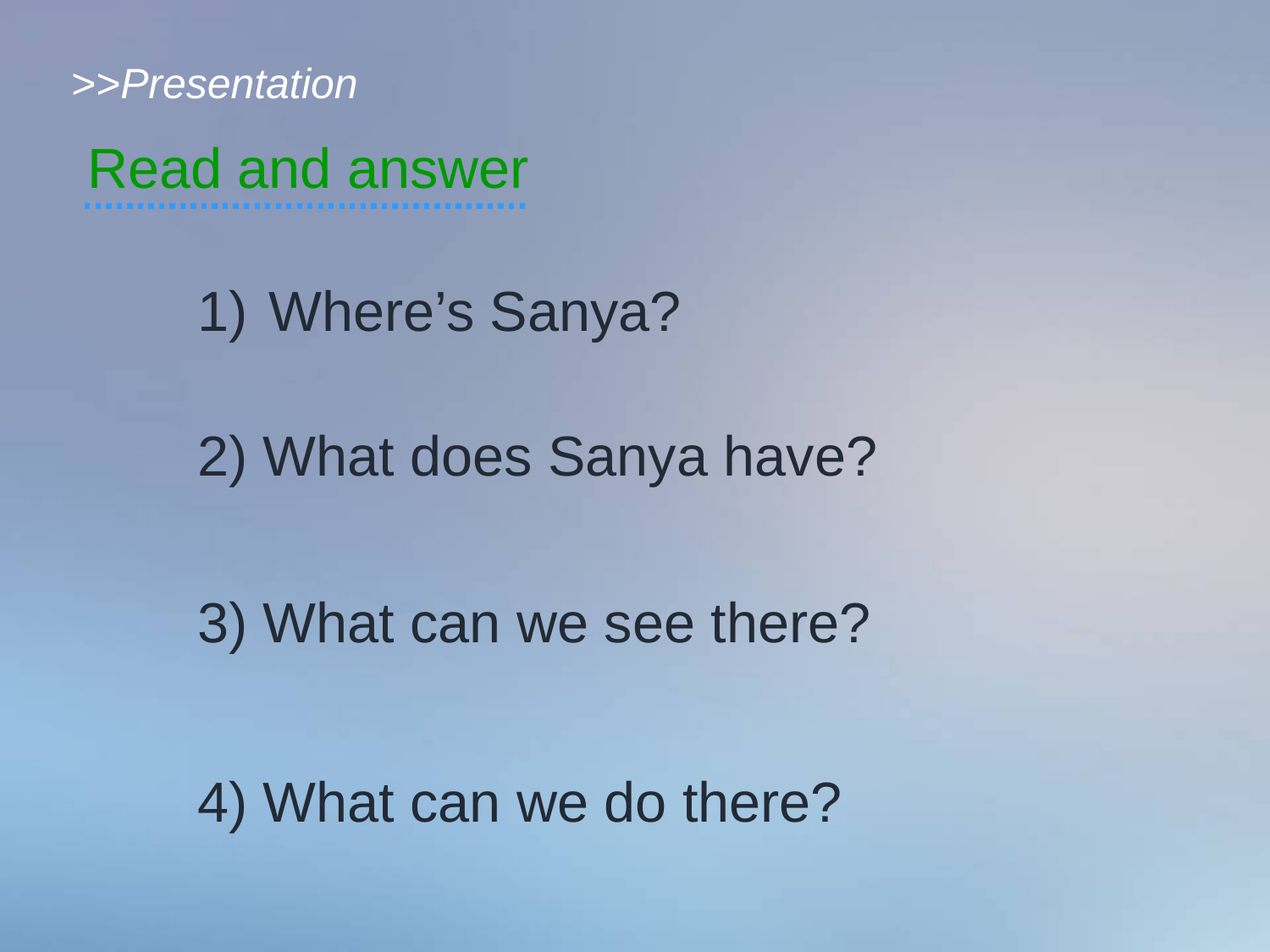

# >>Presentation
Read and answer
Where’s Sanya?
2) What does Sanya have?
3) What can we see there?
4) What can we do there?